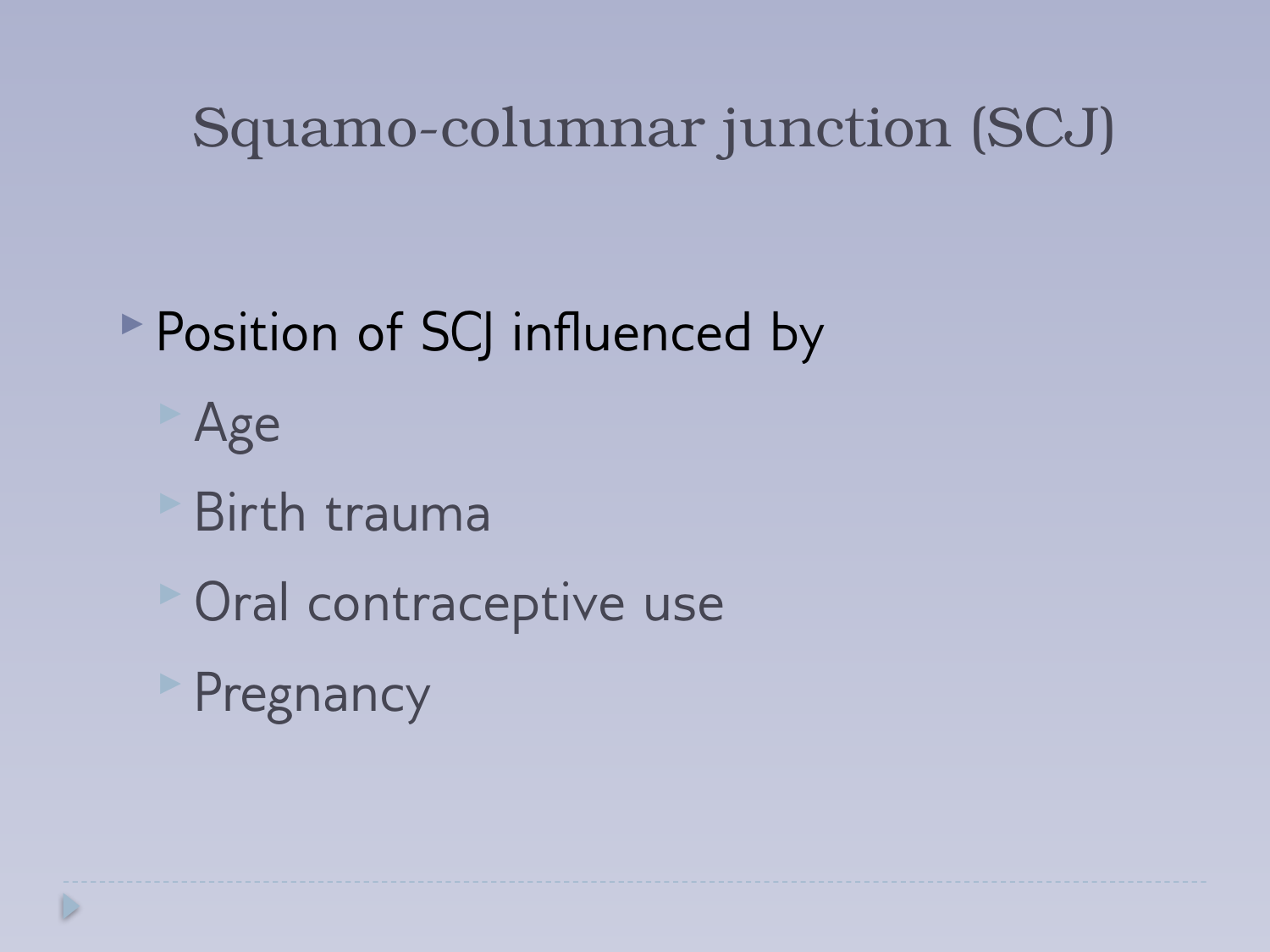

Squamo-columnar junction (SCJ)
Position of SCJ influenced by
Age
Birth trauma
Oral contraceptive use
Pregnancy